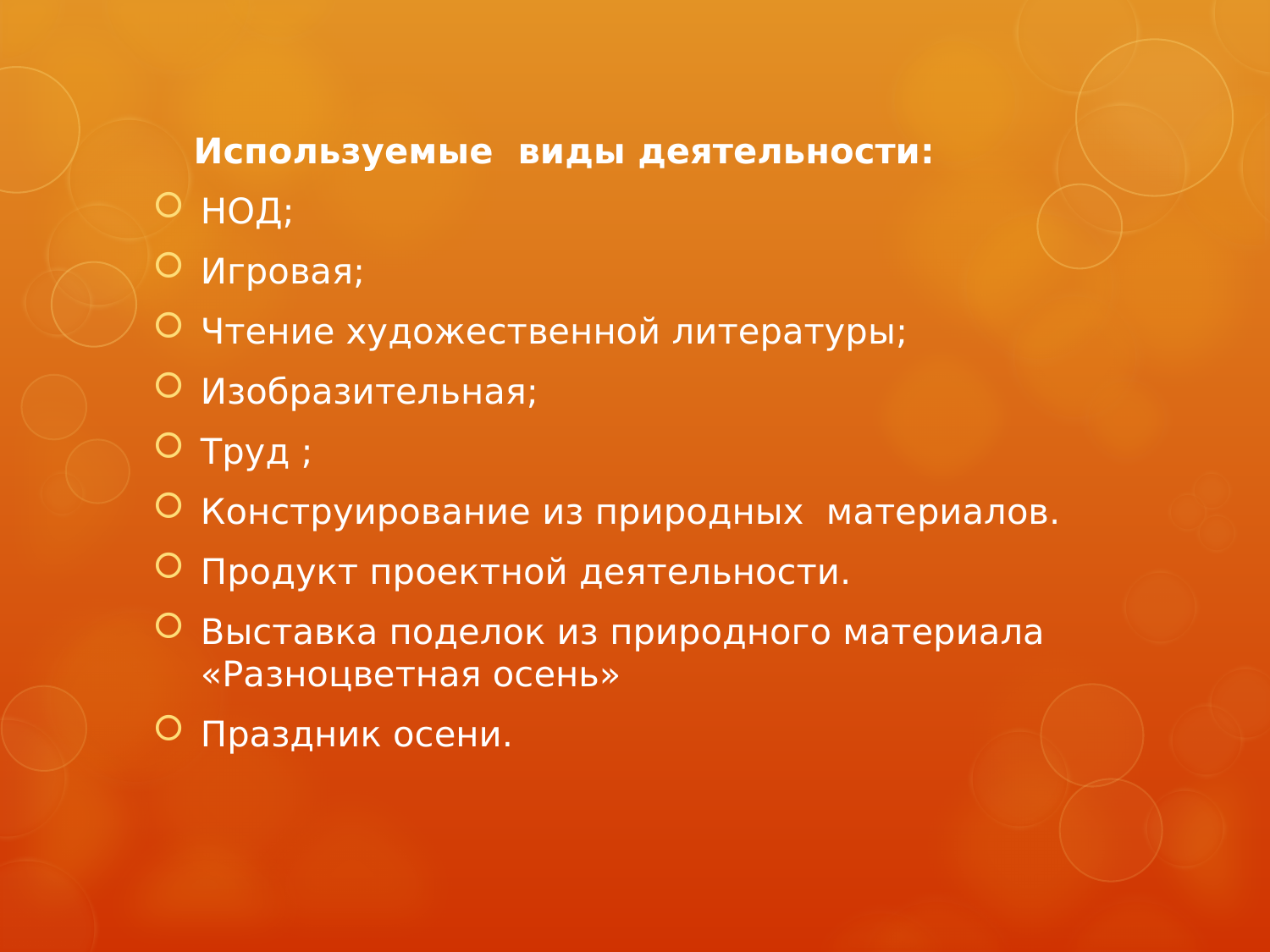

Используемые  виды деятельности:
НОД;
Игровая;
Чтение художественной литературы;
Изобразительная;
Труд ;
Конструирование из природных  материалов.
Продукт проектной деятельности.
Выставка поделок из природного материала «Разноцветная осень»
Праздник осени.